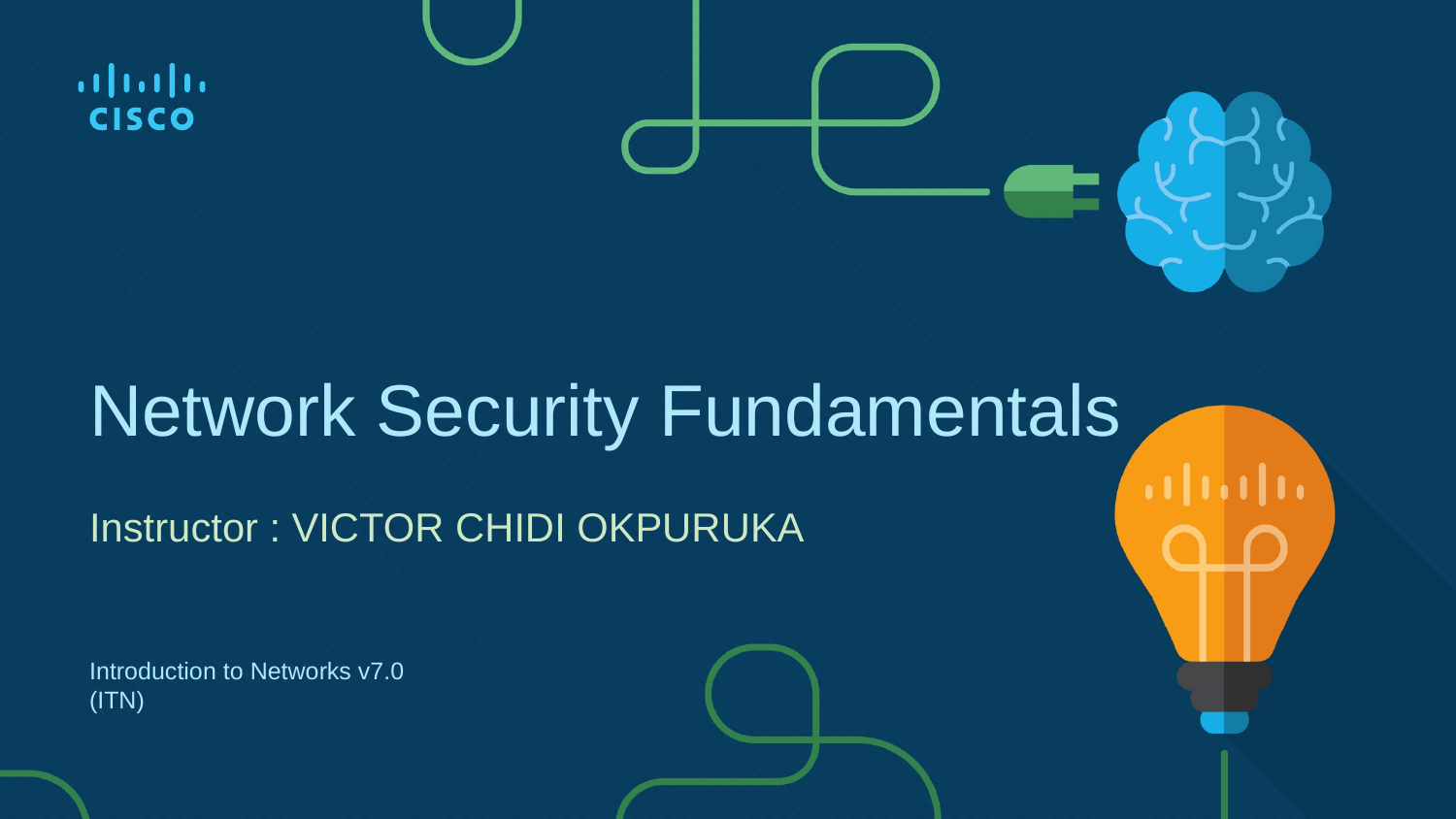

# Network Security Fundamentals
Instructor : VICTOR CHIDI OKPURUKA
Introduction to Networks v7.0 (ITN)